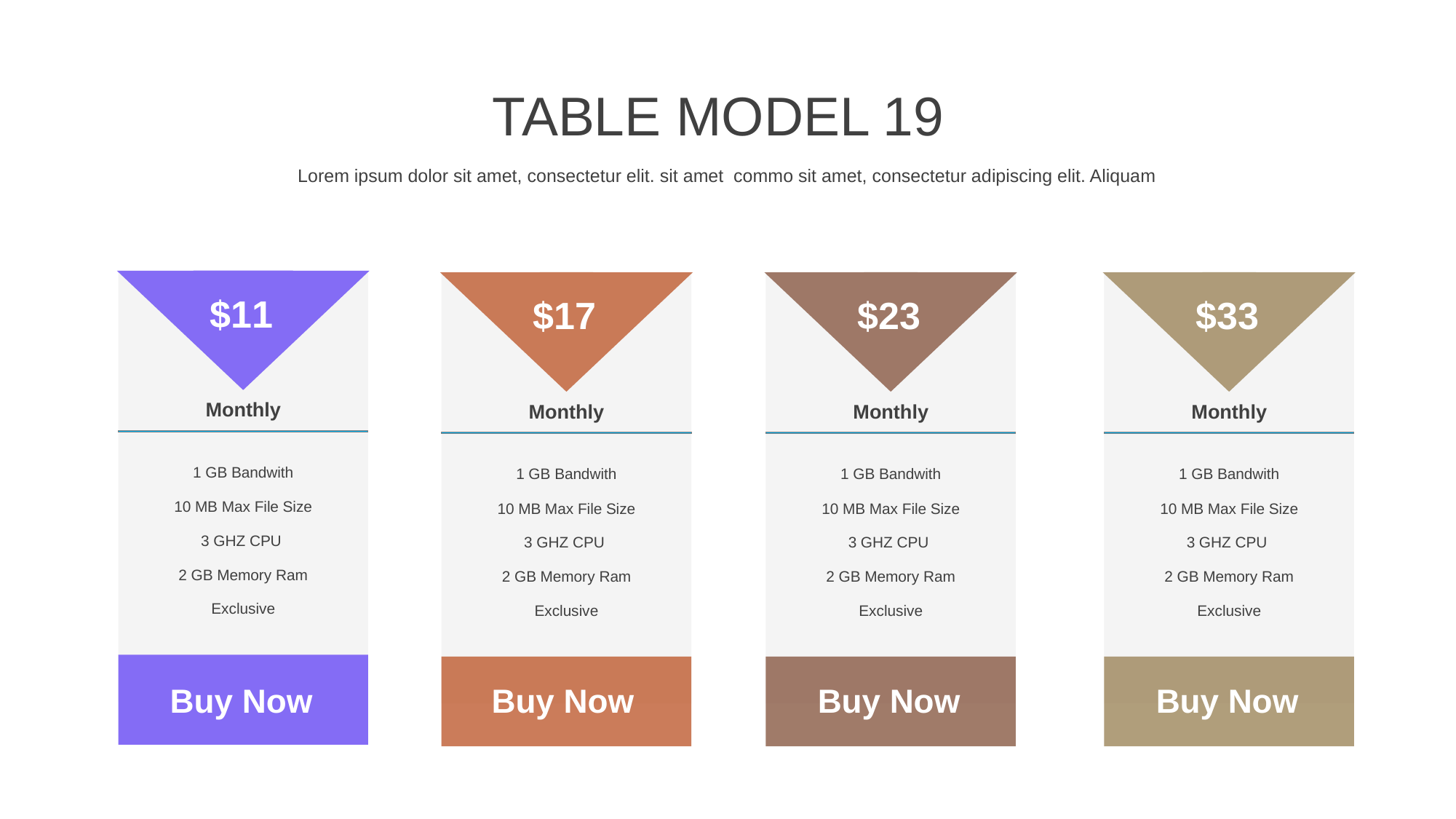

TABLE MODEL 19
Lorem ipsum dolor sit amet, consectetur elit. sit amet  commo sit amet, consectetur adipiscing elit. Aliquam

$11
$17
$23
$33
Monthly
Monthly
Monthly
Monthly

1 GB Bandwith
1 GB Bandwith
1 GB Bandwith
1 GB Bandwith
10 MB Max File Size
10 MB Max File Size
10 MB Max File Size
10 MB Max File Size
3 GHZ CPU
3 GHZ CPU
3 GHZ CPU
3 GHZ CPU
2 GB Memory Ram
2 GB Memory Ram
2 GB Memory Ram
2 GB Memory Ram
Exclusive
Exclusive
Exclusive
Exclusive

Buy Now
Buy Now
Buy Now
Buy Now